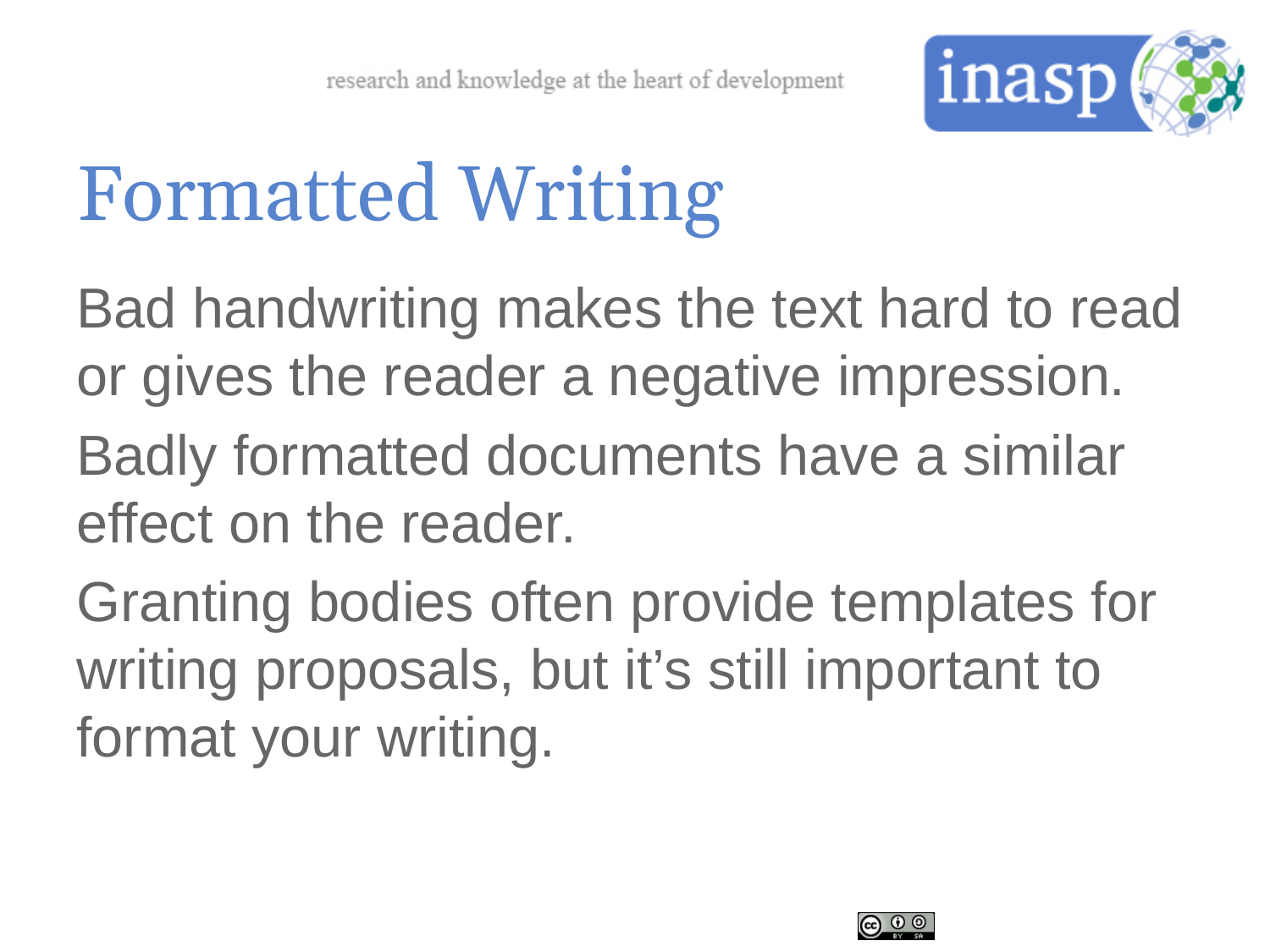

# Formatted Writing
Bad handwriting makes the text hard to read or gives the reader a negative impression.
Badly formatted documents have a similar effect on the reader.
Granting bodies often provide templates for writing proposals, but it’s still important to format your writing.